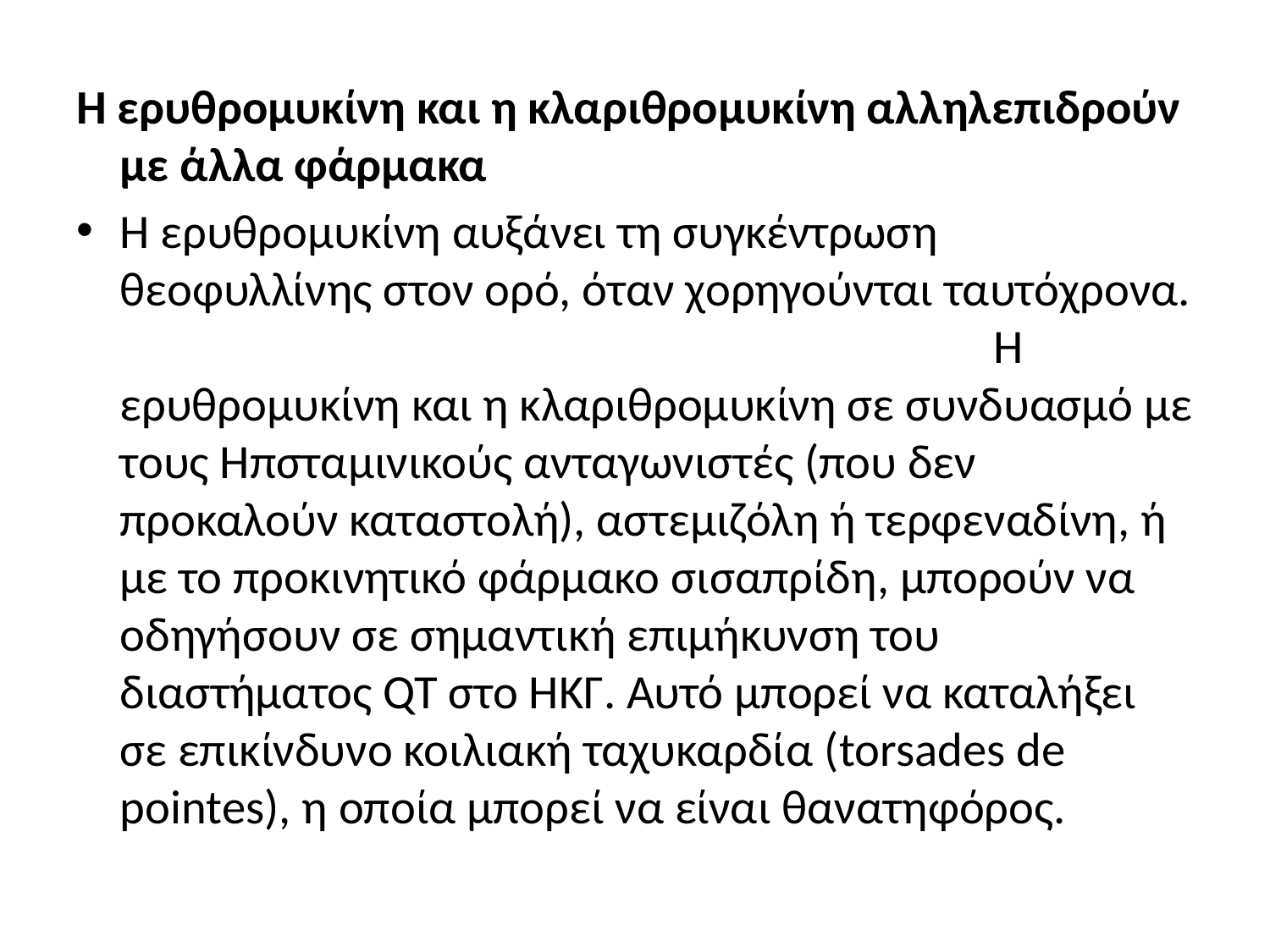

Η ερυθρομυκίνη και η κλαριθρομυκίνη αλληλεπιδρούν με άλλα φάρμακα
Η ερυθρομυκίνη αυξάνει τη συγκέντρωση θεοφυλλίνης στον ορό, όταν χορηγούνται ταυτόχρονα.                                                                                  Η ερυθρομυκίνη και η κλαριθρομυκίνη σε συνδυασμό με τους Ηπσταμινικούς ανταγωνιστές (που δεν προκαλούν καταστολή), αστεμιζόλη ή τερφεναδίνη, ή με το προκινητικό φάρμακο σισαπρίδη, μπορούν να οδηγήσουν σε σημαντική επιμήκυνση του διαστήματος QT στο ΗΚΓ. Αυτό μπορεί να καταλήξει σε επικίνδυνο κοιλιακή ταχυκαρδία (torsades de pointes), η οποία μπορεί να είναι θανατηφόρος.